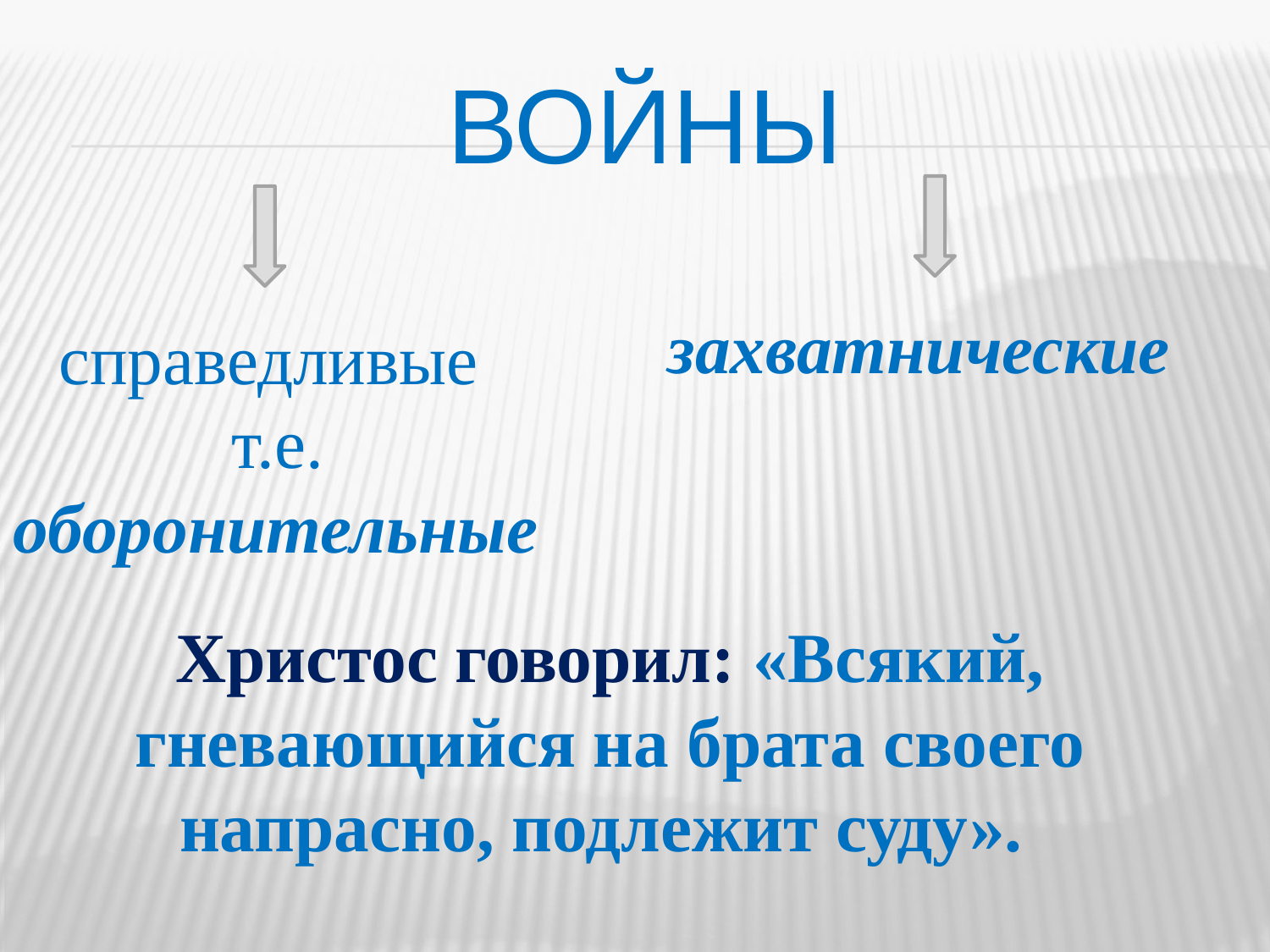

# войны

захватнические
справедливые  т.е.
оборонительные
Христос говорил: «Всякий, гневающийся на брата своего напрасно, подлежит суду».